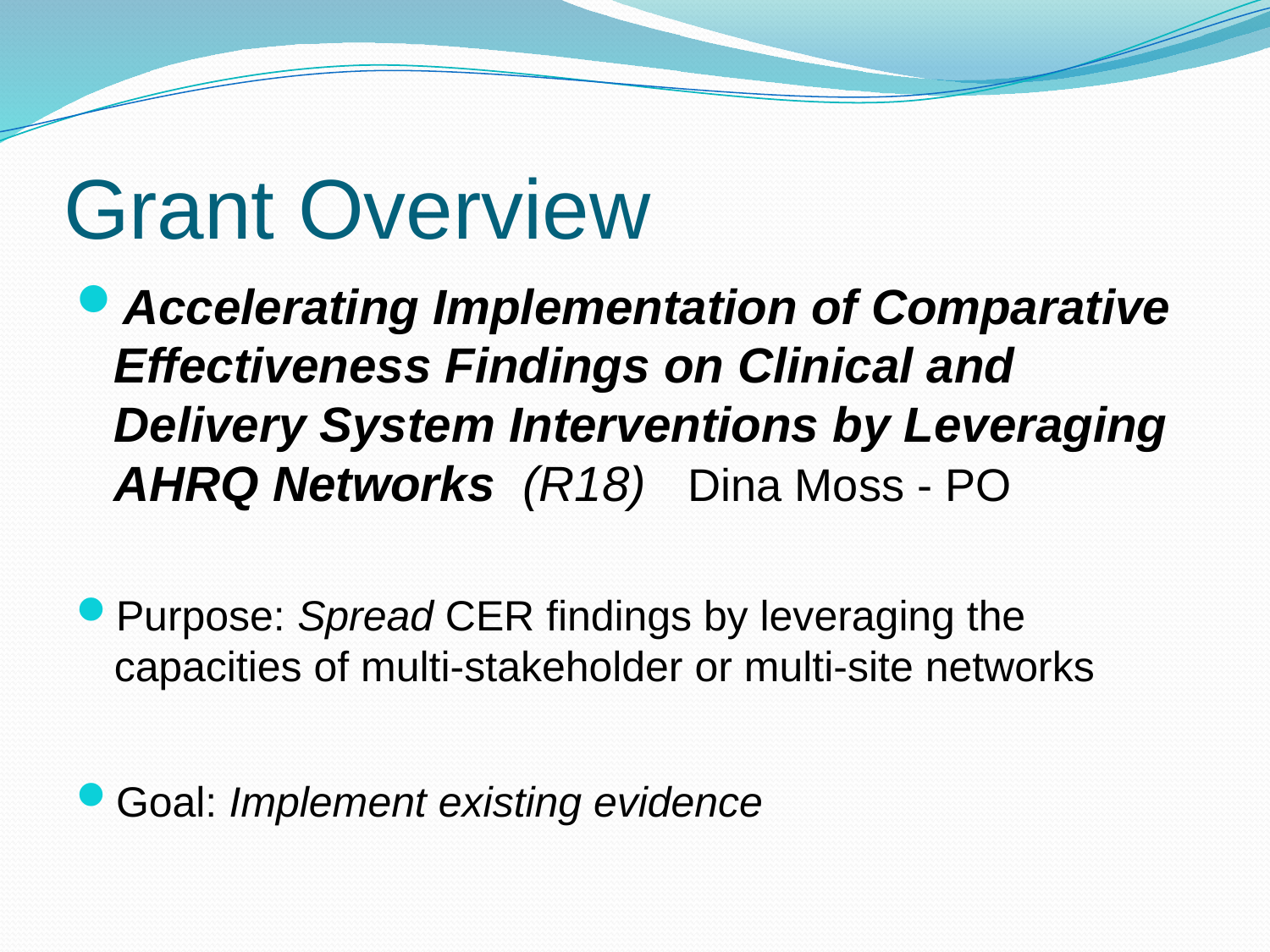

# Grant Overview
Accelerating Implementation of Comparative Effectiveness Findings on Clinical and Delivery System Interventions by Leveraging AHRQ Networks  (R18)   Dina Moss - PO

Purpose: Spread CER findings by leveraging the capacities of multi-stakeholder or multi-site networks

Goal: Implement existing evidence